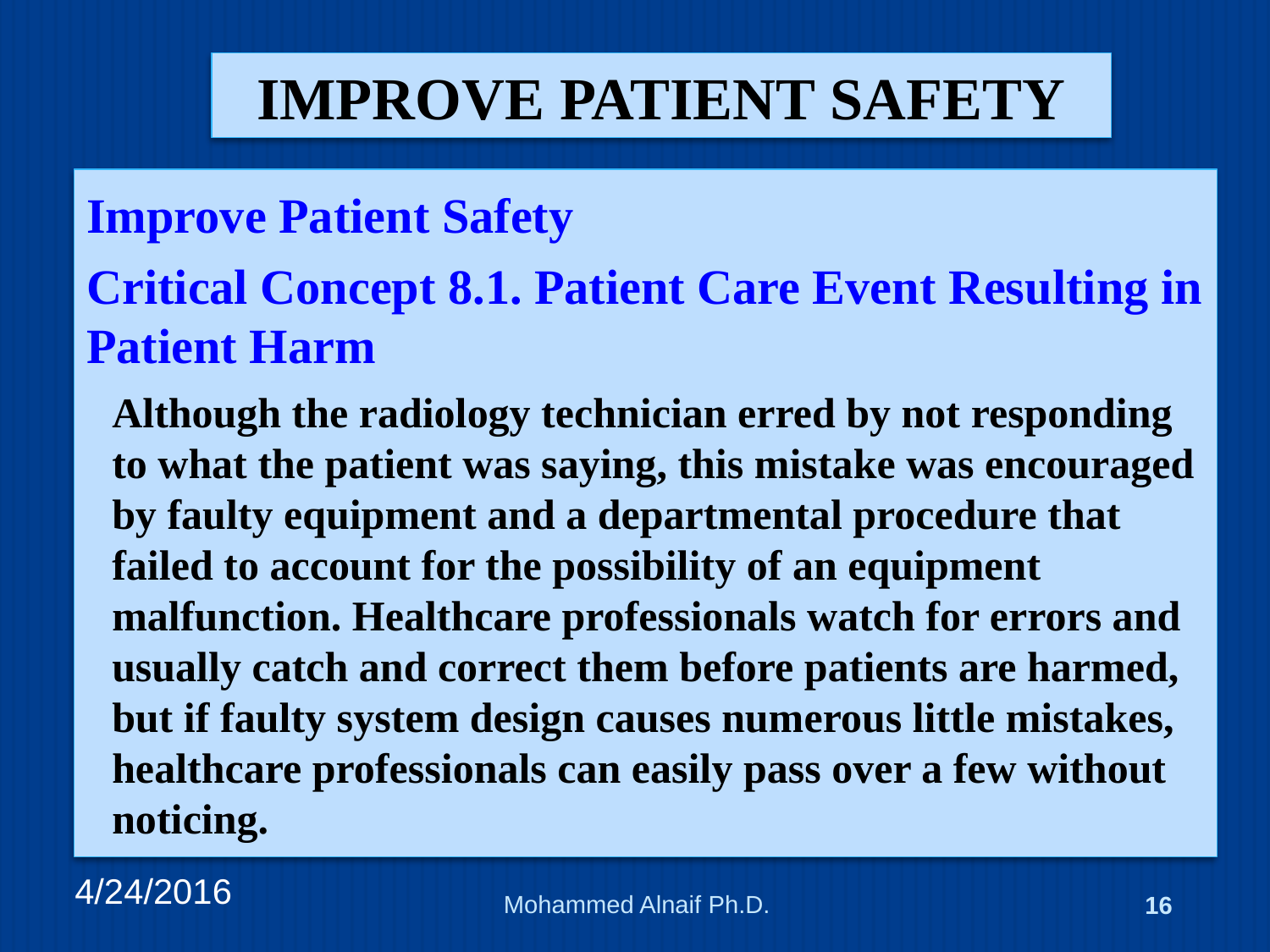

# improve patient safety
Improve Patient Safety
Critical Concept 8.1. Patient Care Event Resulting in Patient Harm
Although the radiology technician erred by not responding to what the patient was saying, this mistake was encouraged by faulty equipment and a departmental procedure that failed to account for the possibility of an equipment malfunction. Healthcare professionals watch for errors and usually catch and correct them before patients are harmed, but if faulty system design causes numerous little mistakes, healthcare professionals can easily pass over a few without noticing.
4/24/2016
Mohammed Alnaif Ph.D.
16